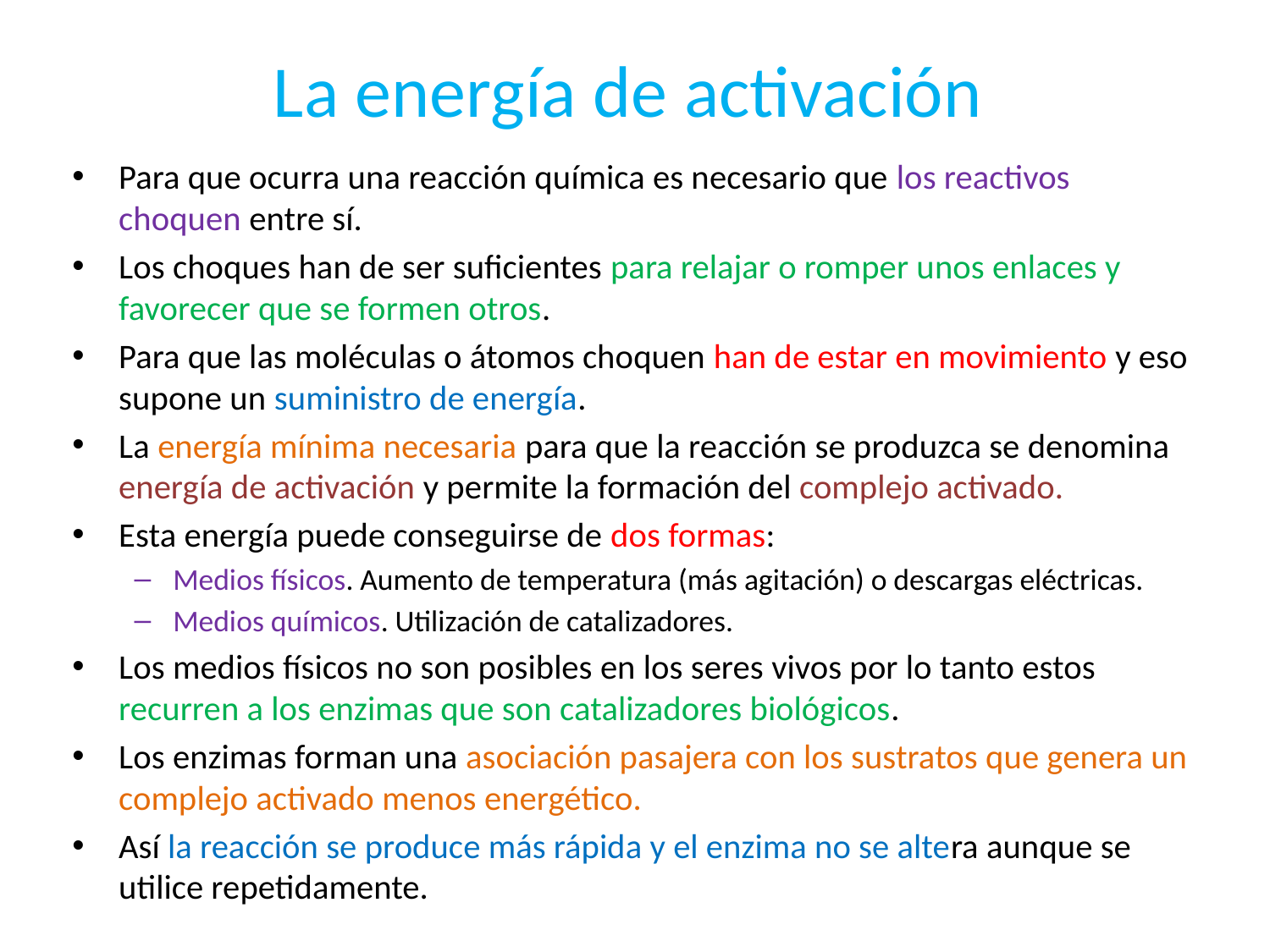

# La energía de activación
Para que ocurra una reacción química es necesario que los reactivos choquen entre sí.
Los choques han de ser suficientes para relajar o romper unos enlaces y favorecer que se formen otros.
Para que las moléculas o átomos choquen han de estar en movimiento y eso supone un suministro de energía.
La energía mínima necesaria para que la reacción se produzca se denomina energía de activación y permite la formación del complejo activado.
Esta energía puede conseguirse de dos formas:
Medios físicos. Aumento de temperatura (más agitación) o descargas eléctricas.
Medios químicos. Utilización de catalizadores.
Los medios físicos no son posibles en los seres vivos por lo tanto estos recurren a los enzimas que son catalizadores biológicos.
Los enzimas forman una asociación pasajera con los sustratos que genera un complejo activado menos energético.
Así la reacción se produce más rápida y el enzima no se altera aunque se utilice repetidamente.